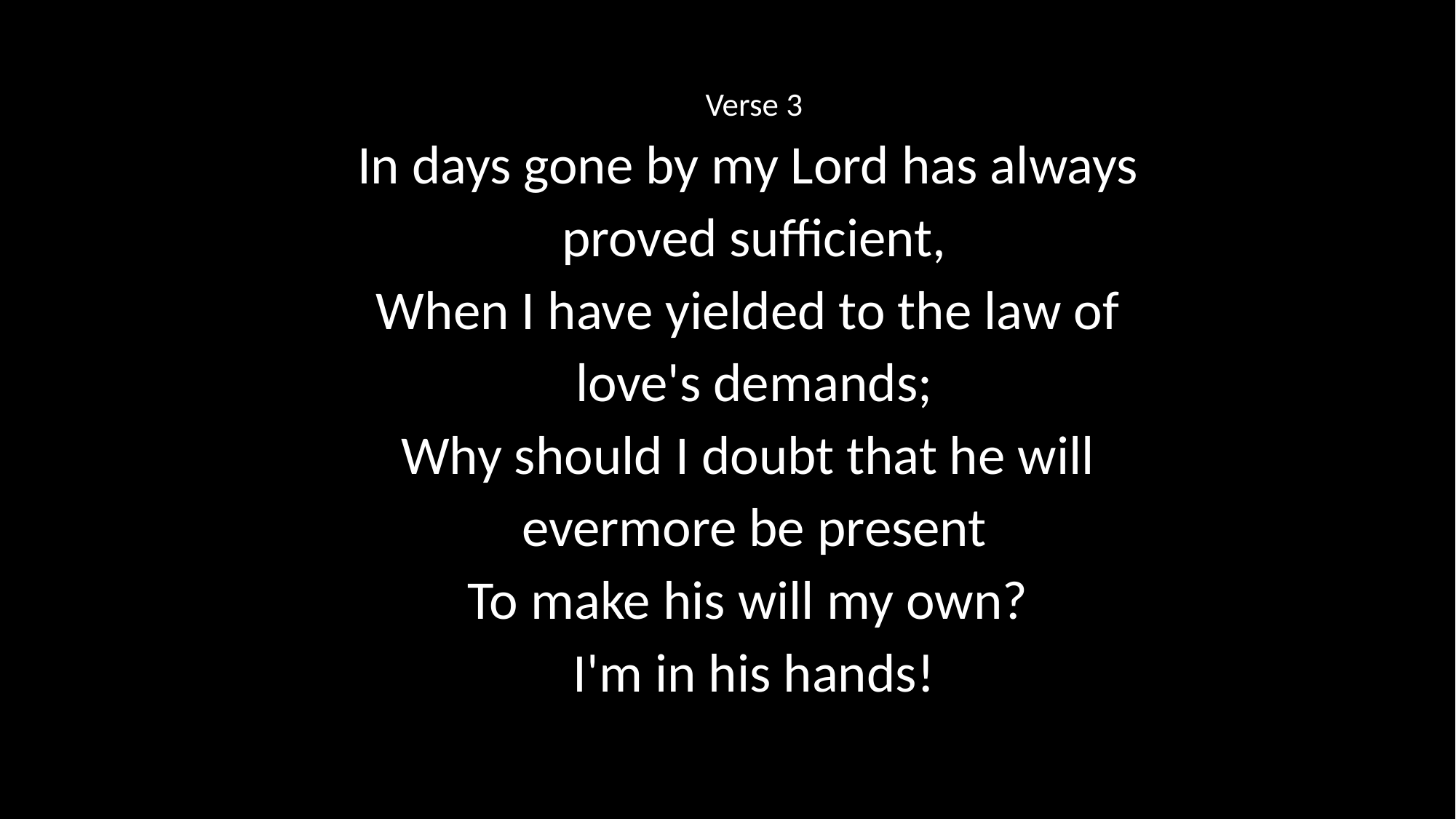

Verse 3
In days gone by my Lord has always
proved sufficient,
When I have yielded to the law of
love's demands;
Why should I doubt that he will
evermore be present
To make his will my own?
I'm in his hands!